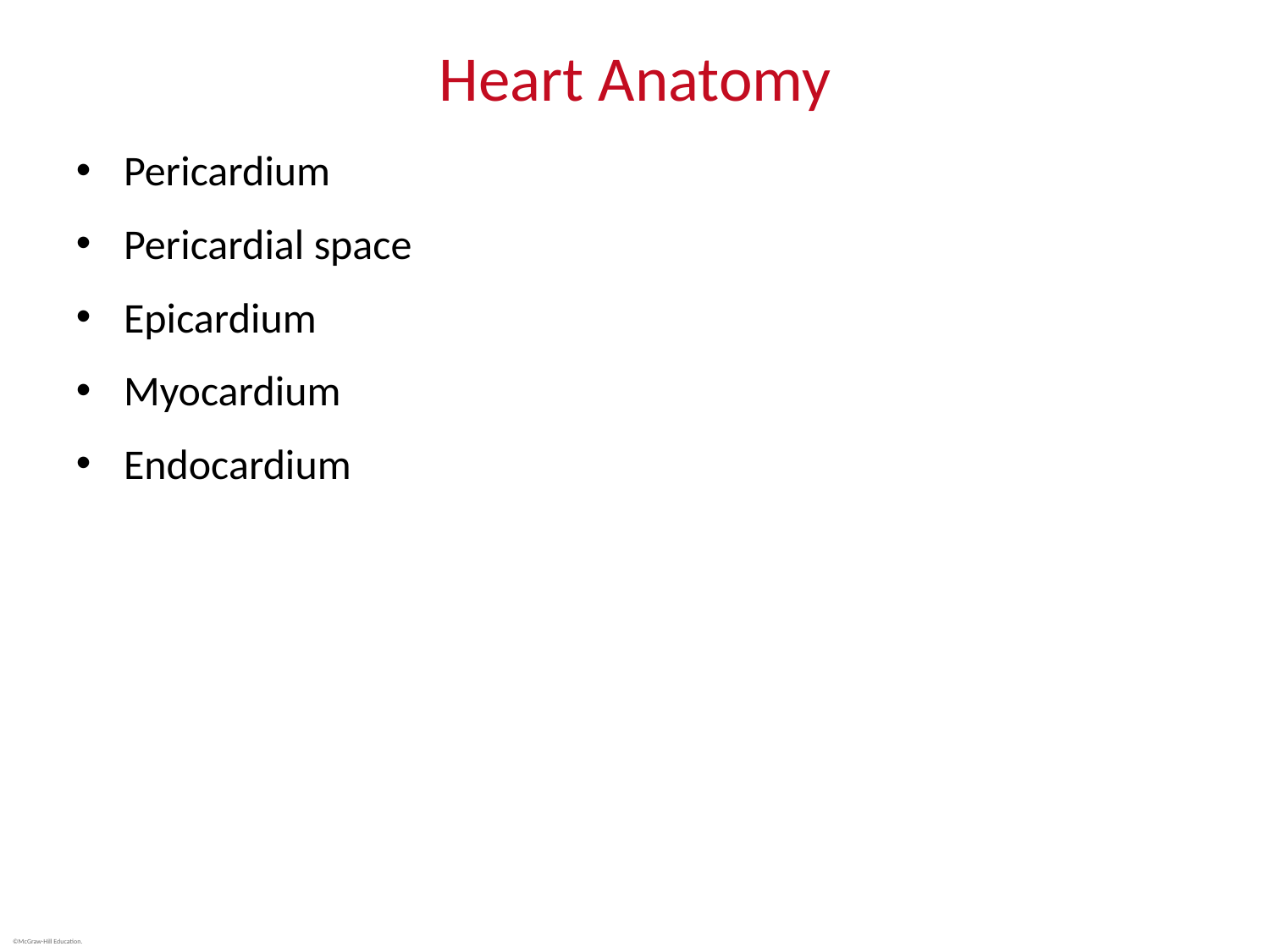

# Heart Anatomy
Pericardium
Pericardial space
Epicardium
Myocardium
Endocardium